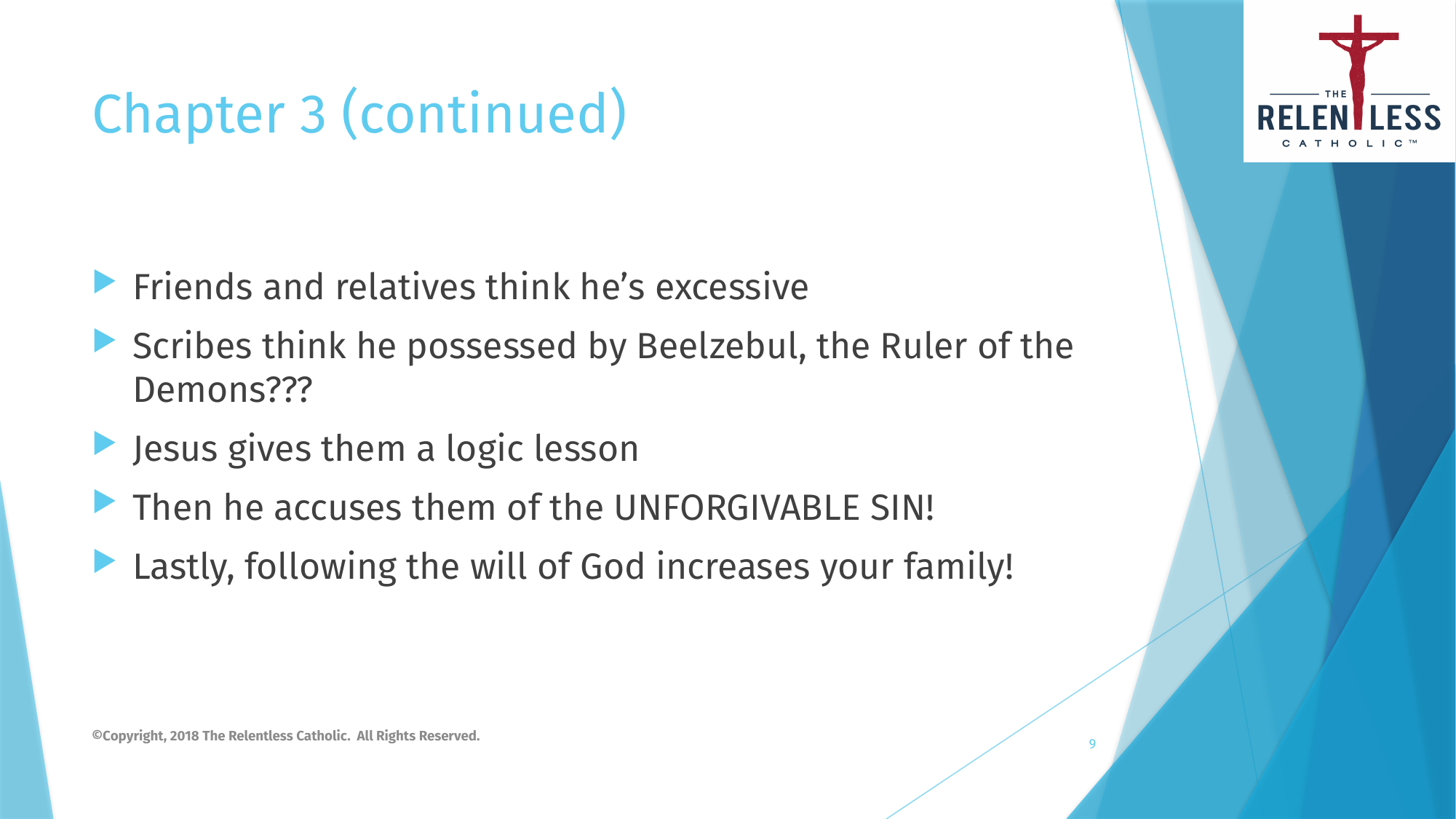

# Chapter 3 (continued)
Friends and relatives think he’s excessive
Scribes think he possessed by Beelzebul, the Ruler of the Demons???
Jesus gives them a logic lesson
Then he accuses them of the UNFORGIVABLE SIN!
Lastly, following the will of God increases your family!
©Copyright, 2018 The Relentless Catholic.  All Rights Reserved.

9